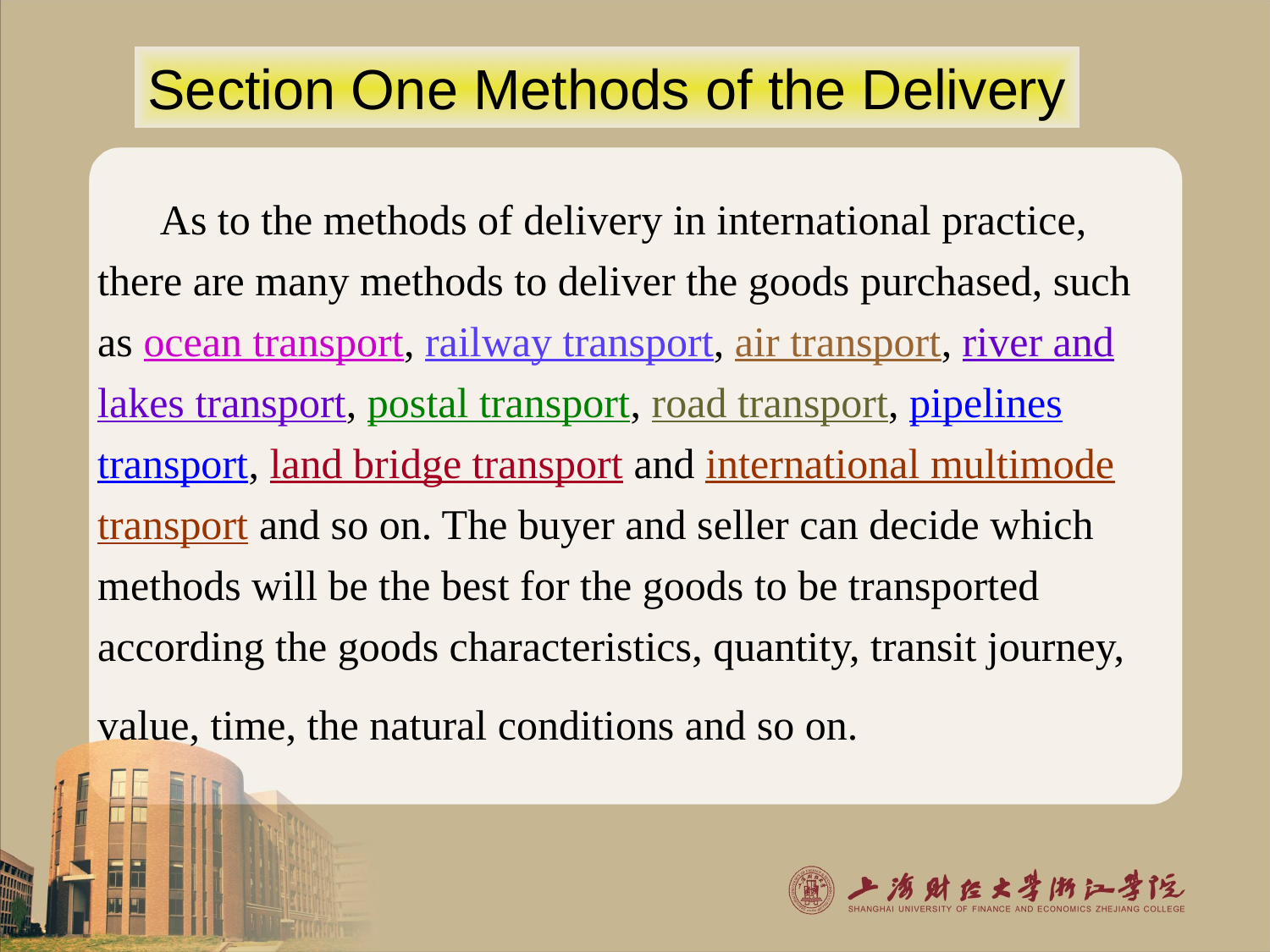

Section One Methods of the Delivery
As to the methods of delivery in international practice, there are many methods to deliver the goods purchased, such as ocean transport, railway transport, air transport, river and lakes transport, postal transport, road transport, pipelines transport, land bridge transport and international multimode transport and so on. The buyer and seller can decide which methods will be the best for the goods to be transported according the goods characteristics, quantity, transit journey, value, time, the natural conditions and so on.